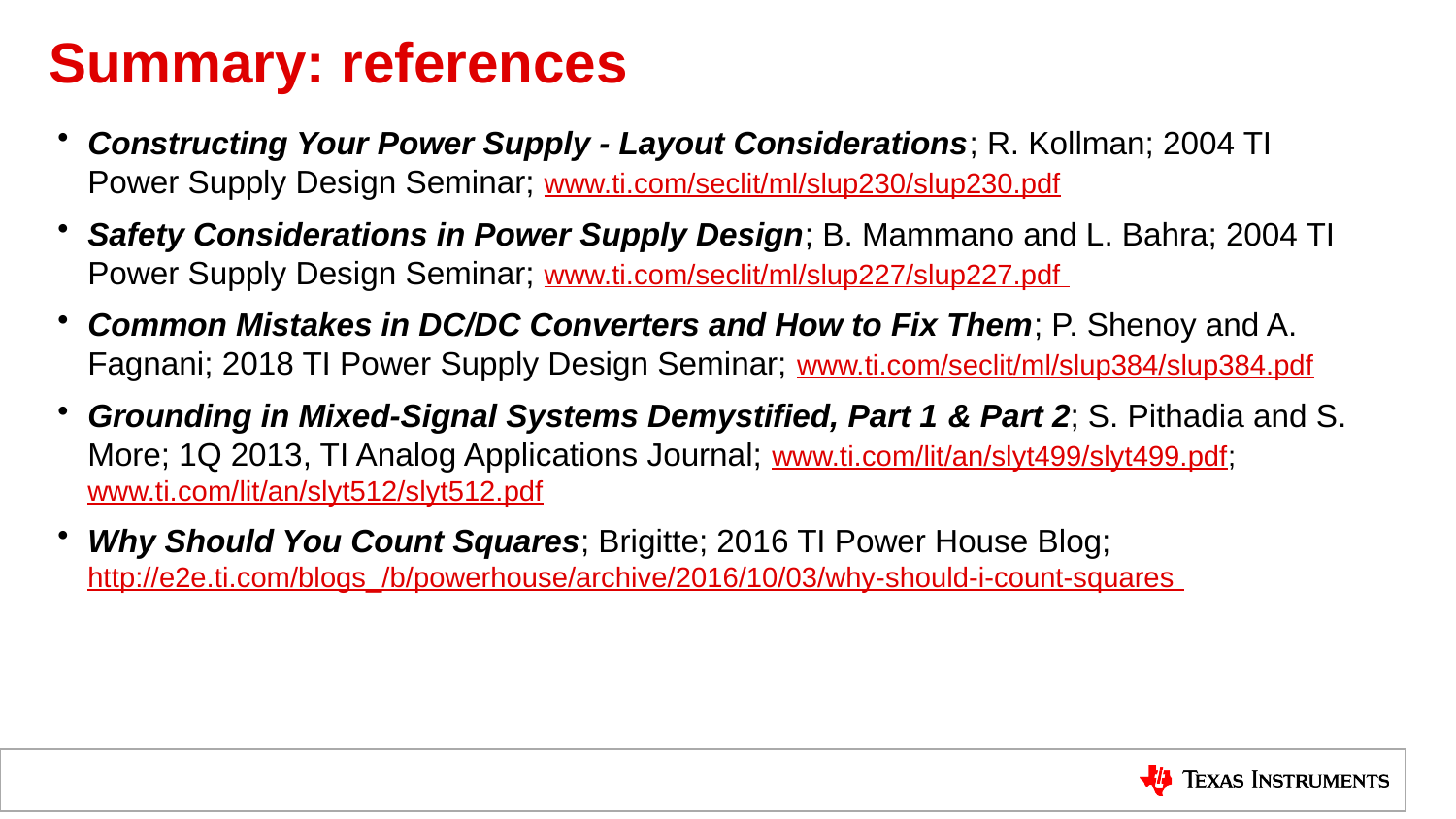

Summary: references

Constructing Your Power Supply - Layout Considerations; R. Kollman; 2004 TI Power Supply Design Seminar; www.ti.com/seclit/ml/slup230/slup230.pdf
Safety Considerations in Power Supply Design; B. Mammano and L. Bahra; 2004 TI Power Supply Design Seminar; www.ti.com/seclit/ml/slup227/slup227.pdf
Common Mistakes in DC/DC Converters and How to Fix Them; P. Shenoy and A. Fagnani; 2018 TI Power Supply Design Seminar; www.ti.com/seclit/ml/slup384/slup384.pdf
Grounding in Mixed-Signal Systems Demystified, Part 1 & Part 2; S. Pithadia and S. More; 1Q 2013, TI Analog Applications Journal; www.ti.com/lit/an/slyt499/slyt499.pdf; www.ti.com/lit/an/slyt512/slyt512.pdf
Why Should You Count Squares; Brigitte; 2016 TI Power House Blog; http://e2e.ti.com/blogs_/b/powerhouse/archive/2016/10/03/why-should-i-count-squares